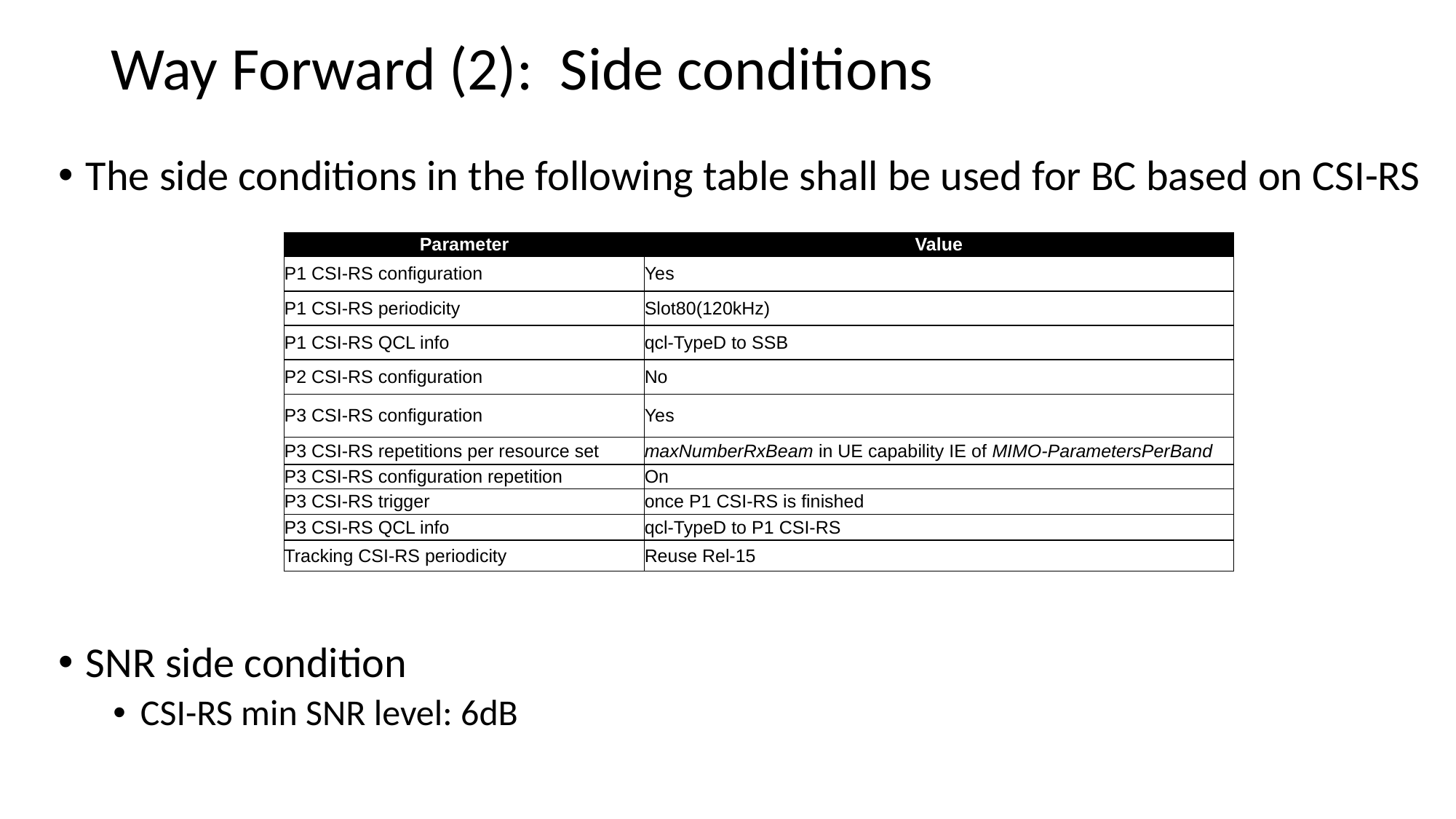

# Way Forward (2):  Side conditions
The side conditions in the following table shall be used for BC based on CSI-RS

SNR side condition
CSI-RS min SNR level: 6dB

| Parameter | Value |
| --- | --- |
| P1 CSI-RS configuration | Yes |
| P1 CSI-RS periodicity | Slot80(120kHz) |
| P1 CSI-RS QCL info | qcl-TypeD to SSB |
| P2 CSI-RS configuration | No |
| P3 CSI-RS configuration | Yes |
| P3 CSI-RS repetitions per resource set | maxNumberRxBeam in UE capability IE of MIMO-ParametersPerBand |
| P3 CSI-RS configuration repetition | On |
| P3 CSI-RS trigger | once P1 CSI-RS is finished |
| P3 CSI-RS QCL info | qcl-TypeD to P1 CSI-RS |
| Tracking CSI-RS periodicity | Reuse Rel-15 |